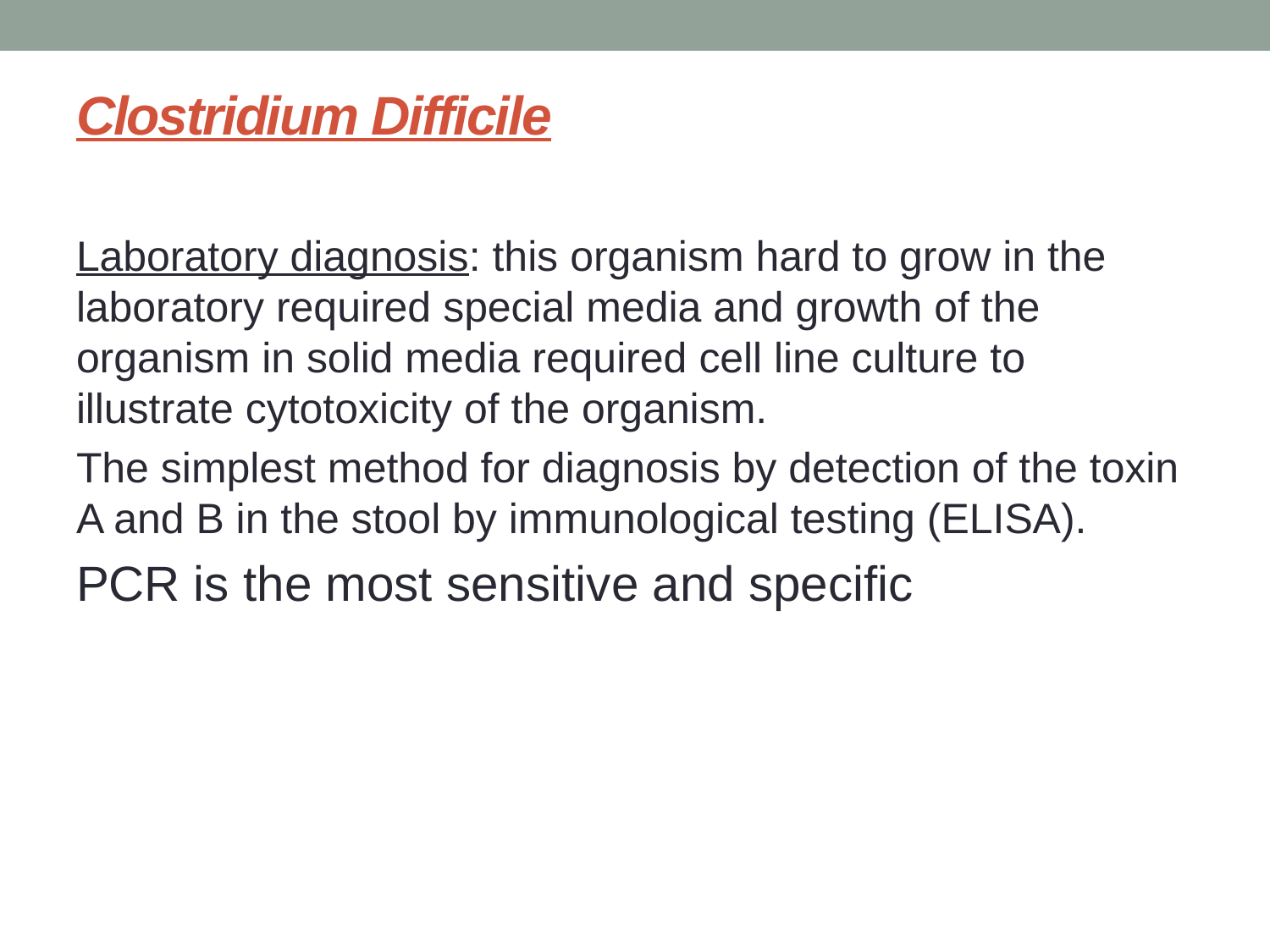

# Clostridium Difficile
Laboratory diagnosis: this organism hard to grow in the laboratory required special media and growth of the organism in solid media required cell line culture to illustrate cytotoxicity of the organism.
The simplest method for diagnosis by detection of the toxin A and B in the stool by immunological testing (ELISA).
PCR is the most sensitive and specific